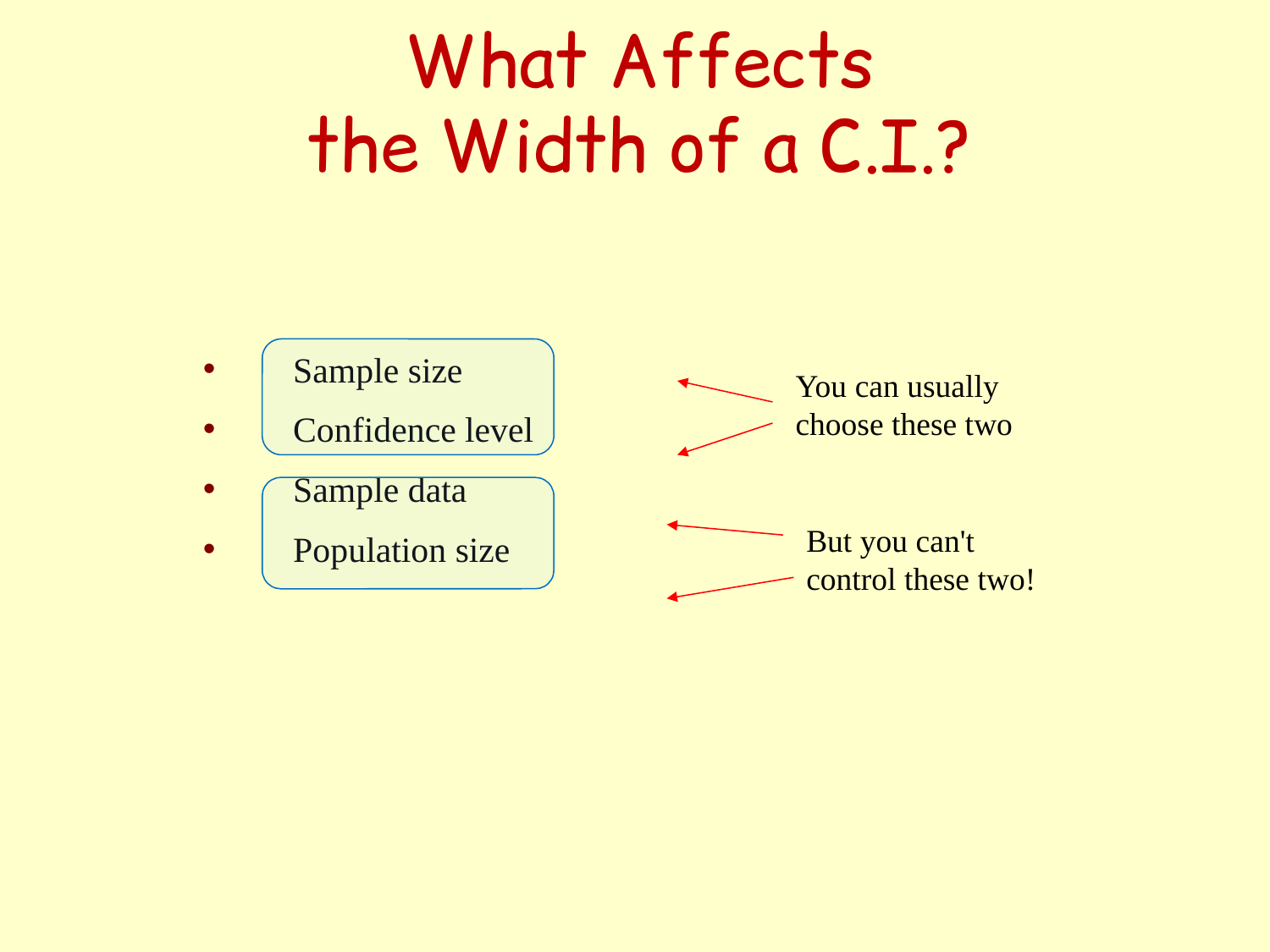

# What Affects the Width of a C.I.?

   Sample size
   Confidence level
   Sample data
   Population size
You can usually choose these two

But you can't control these two!